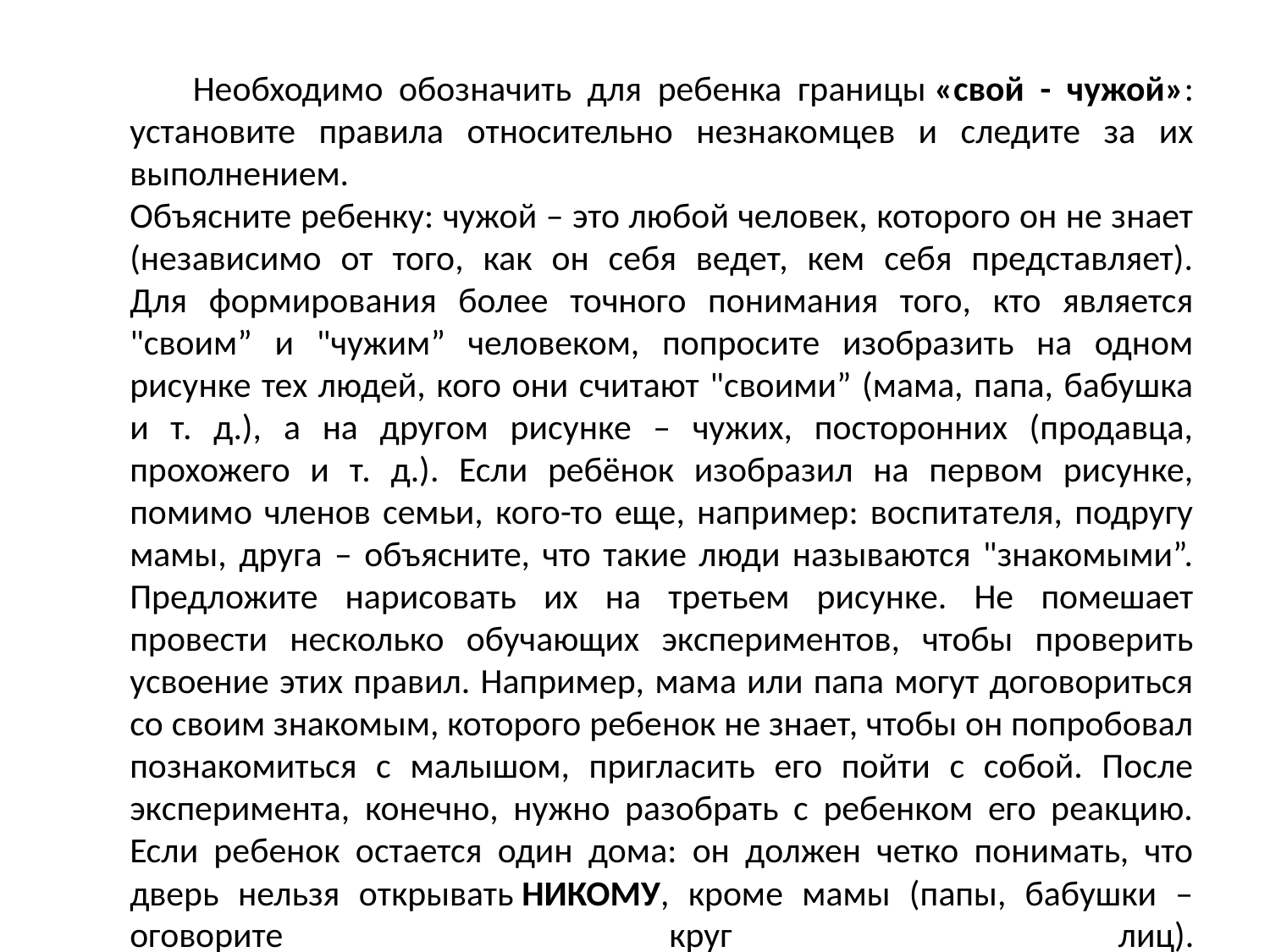

Необходимо обозначить для ребенка границы «свой - чужой»: установите правила относительно незнакомцев и следите за их выполнением.
Объясните ребенку: чужой – это любой человек, которого он не знает (независимо от того, как он себя ведет, кем себя представляет).
Для формирования более точного понимания того, кто является "своим” и "чужим” человеком, попросите изобразить на одном рисунке тех людей, кого они считают "своими” (мама, папа, бабушка и т. д.), а на другом рисунке – чужих, посторонних (продавца, прохожего и т. д.). Если ребёнок изобразил на первом рисунке, помимо членов семьи, кого-то еще, например: воспитателя, подругу мамы, друга – объясните, что такие люди называются "знакомыми”. Предложите нарисовать их на третьем рисунке. Не помешает провести несколько обучающих экспериментов, чтобы проверить усвоение этих правил. Например, мама или папа могут договориться со своим знакомым, которого ребенок не знает, чтобы он попробовал познакомиться с малышом, пригласить его пойти с собой. После эксперимента, конечно, нужно разобрать с ребенком его реакцию.
Если ребенок остается один дома: он должен четко понимать, что дверь нельзя открывать НИКОМУ, кроме мамы (папы, бабушки – оговорите круг лиц).